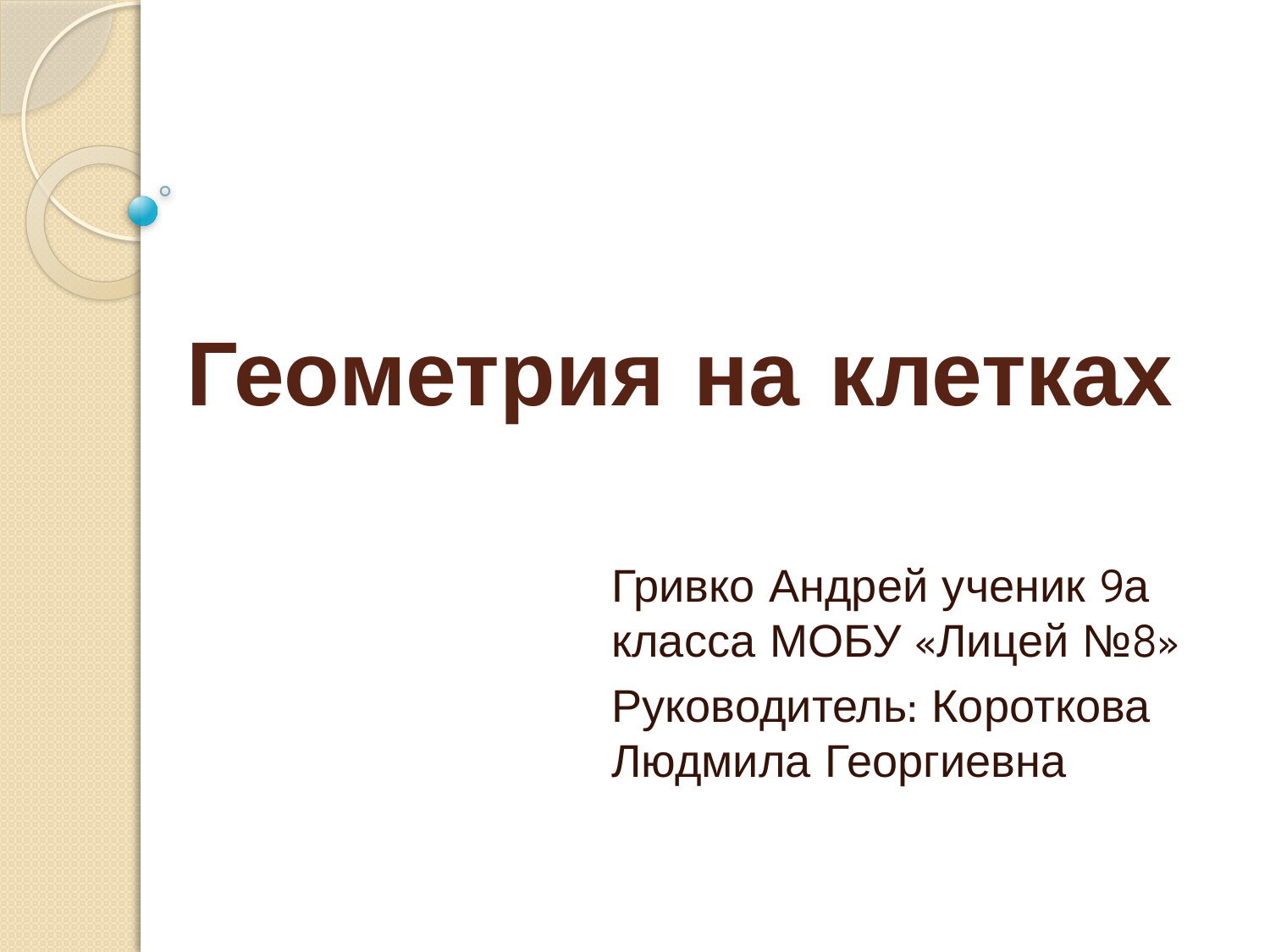

# Геометрия на клетках
Гривко Андрей ученик 9а класса МОБУ «Лицей №8»
Руководитель: Короткова Людмила Георгиевна